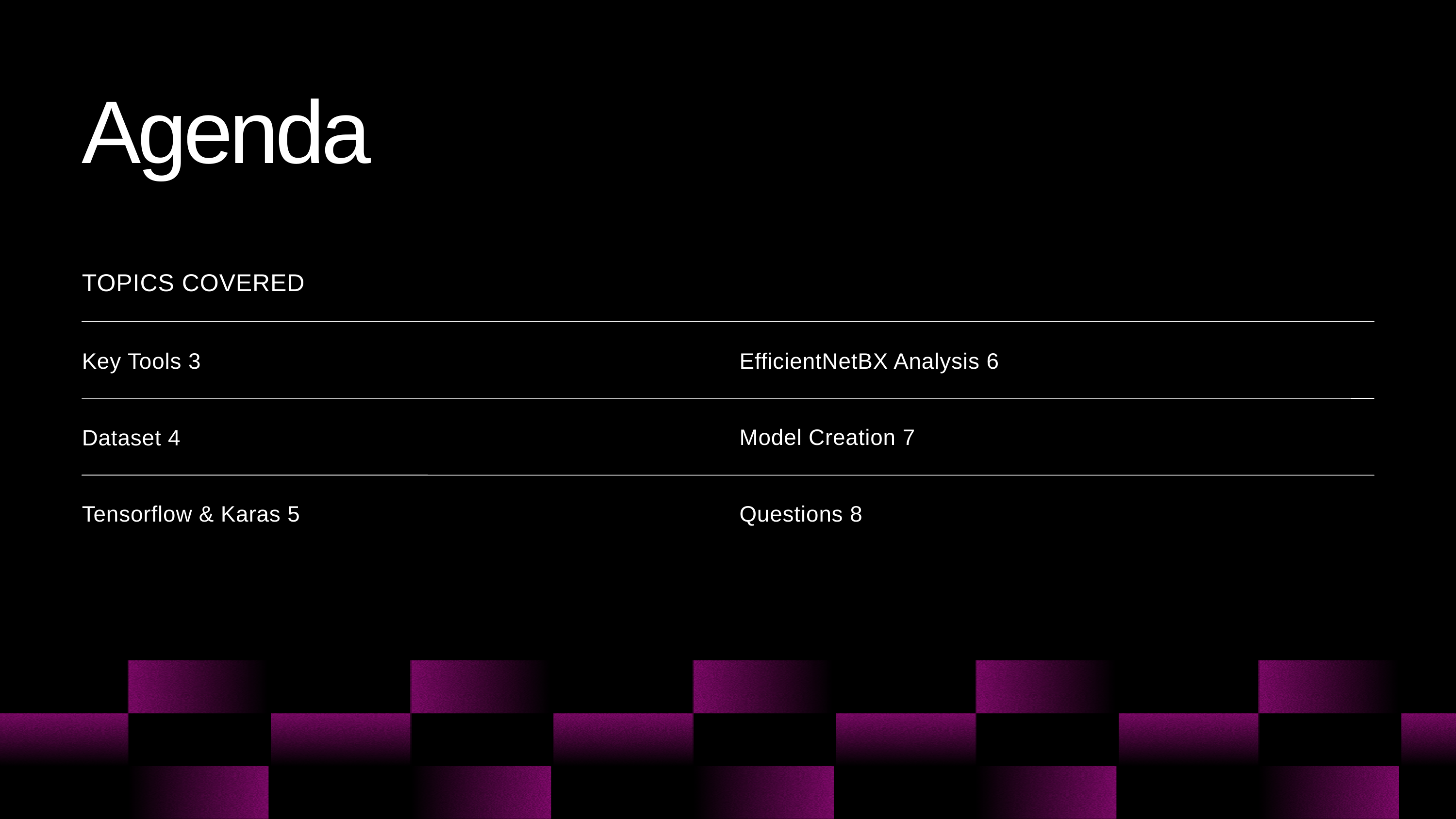

Agenda
TOPICS COVERED

Key Tools 3
EfficientNetBX Analysis 6

Model Creation 7
Dataset 4

Tensorflow & Karas 5
Questions 8